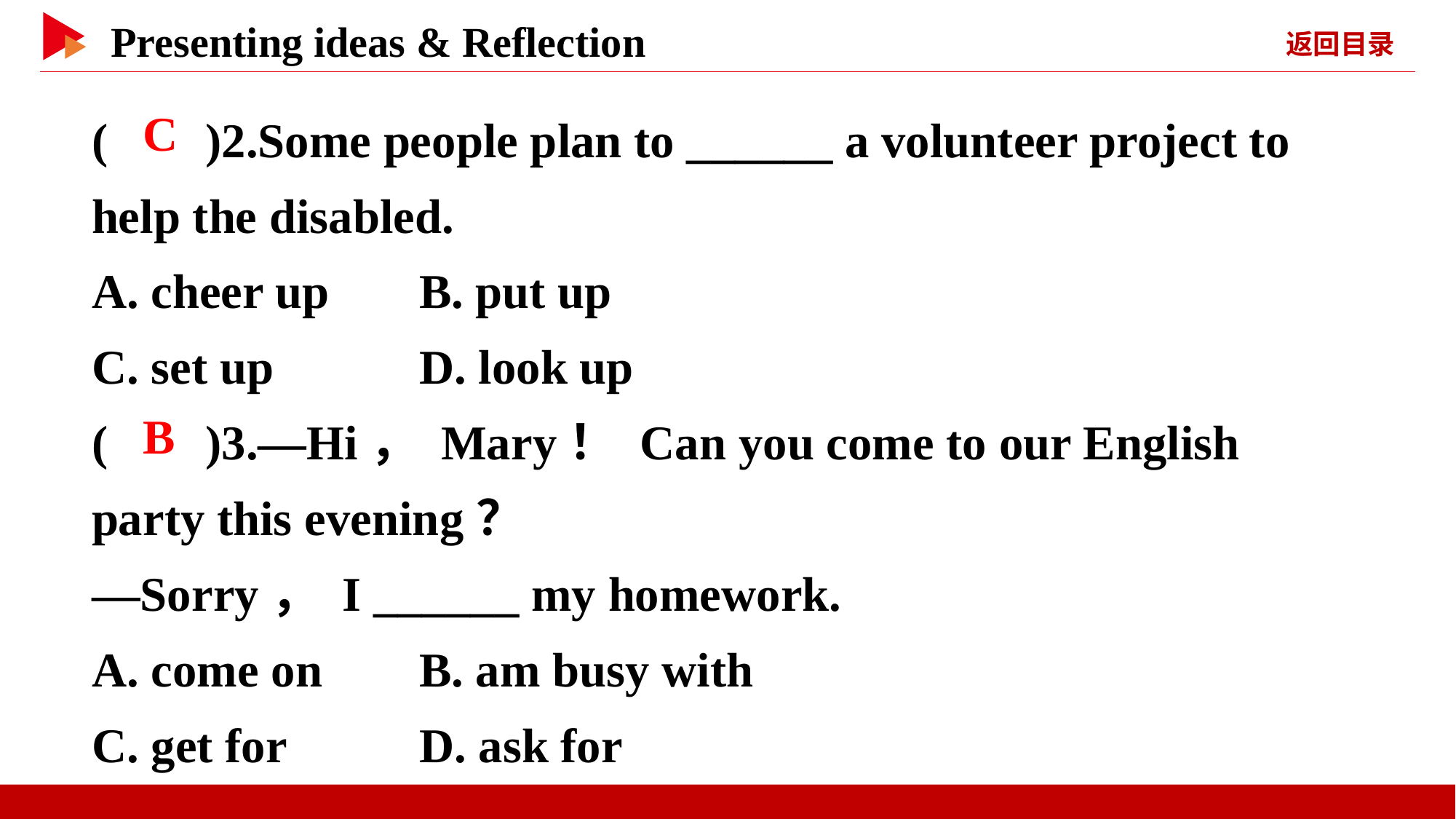

(        )2.Some people plan to ______ a volunteer project to help the disabled.
A. cheer up	B. put up
C. set up		D. look up
(        )3.—Hi， Mary！ Can you come to our English party this evening？
—Sorry， I ______ my homework.
A. come on	B. am busy with
C. get for		D. ask for
   C
   B